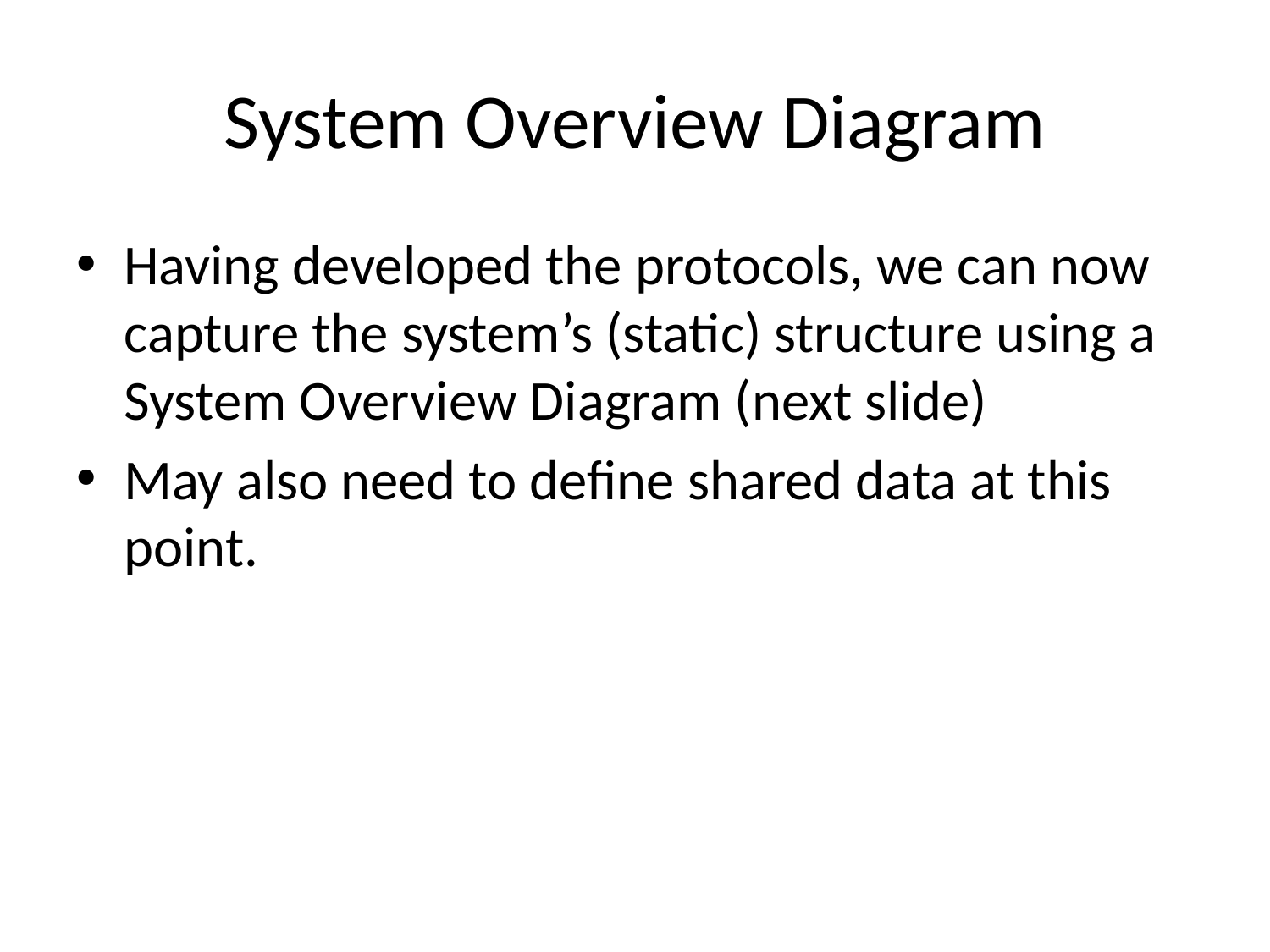

# System Overview Diagram
Having developed the protocols, we can now capture the system’s (static) structure using a System Overview Diagram (next slide)
May also need to define shared data at this point.